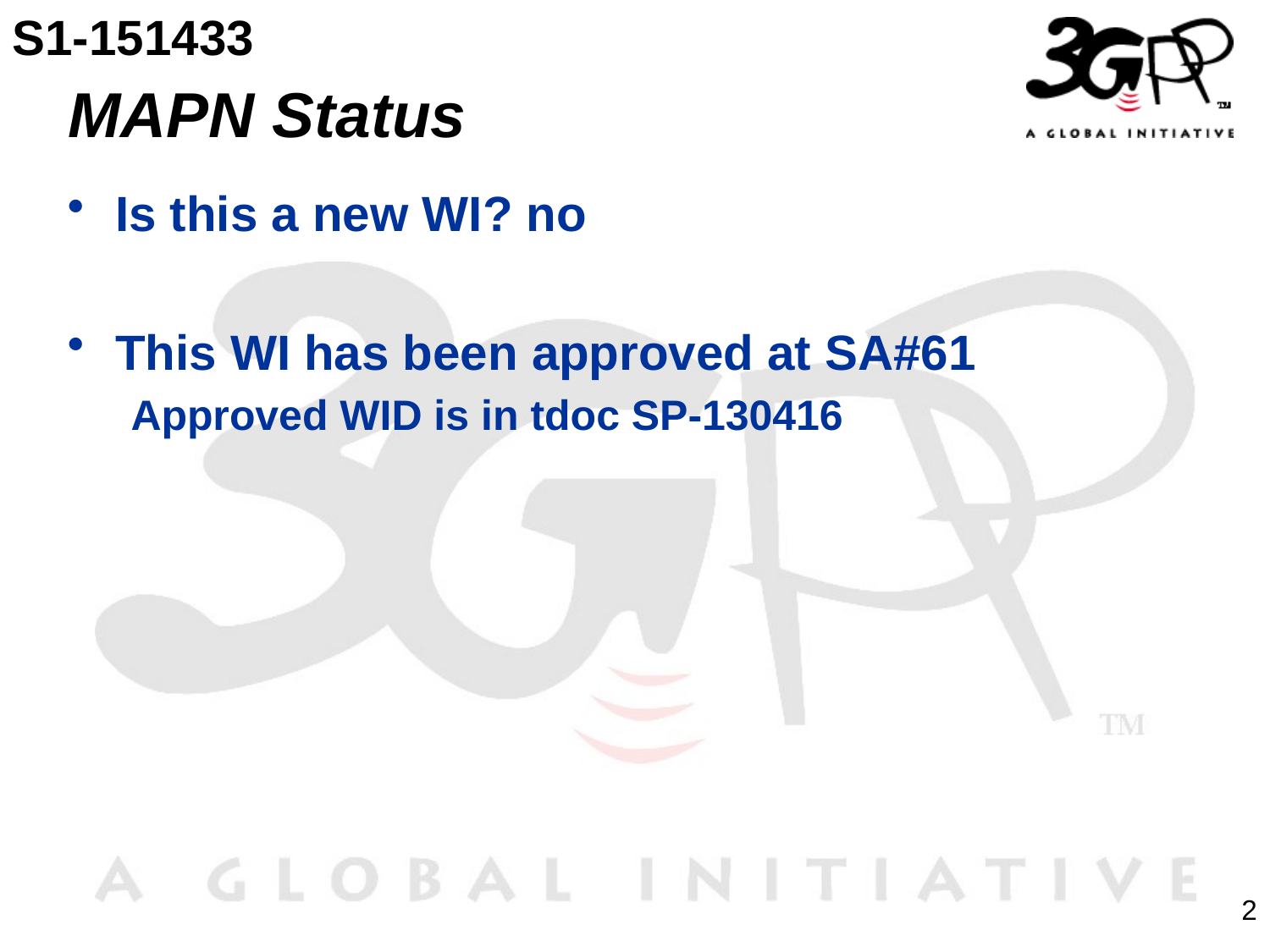

S1-151433
# MAPN Status
Is this a new WI? no

This WI has been approved at SA#61
Approved WID is in tdoc SP-130416
2